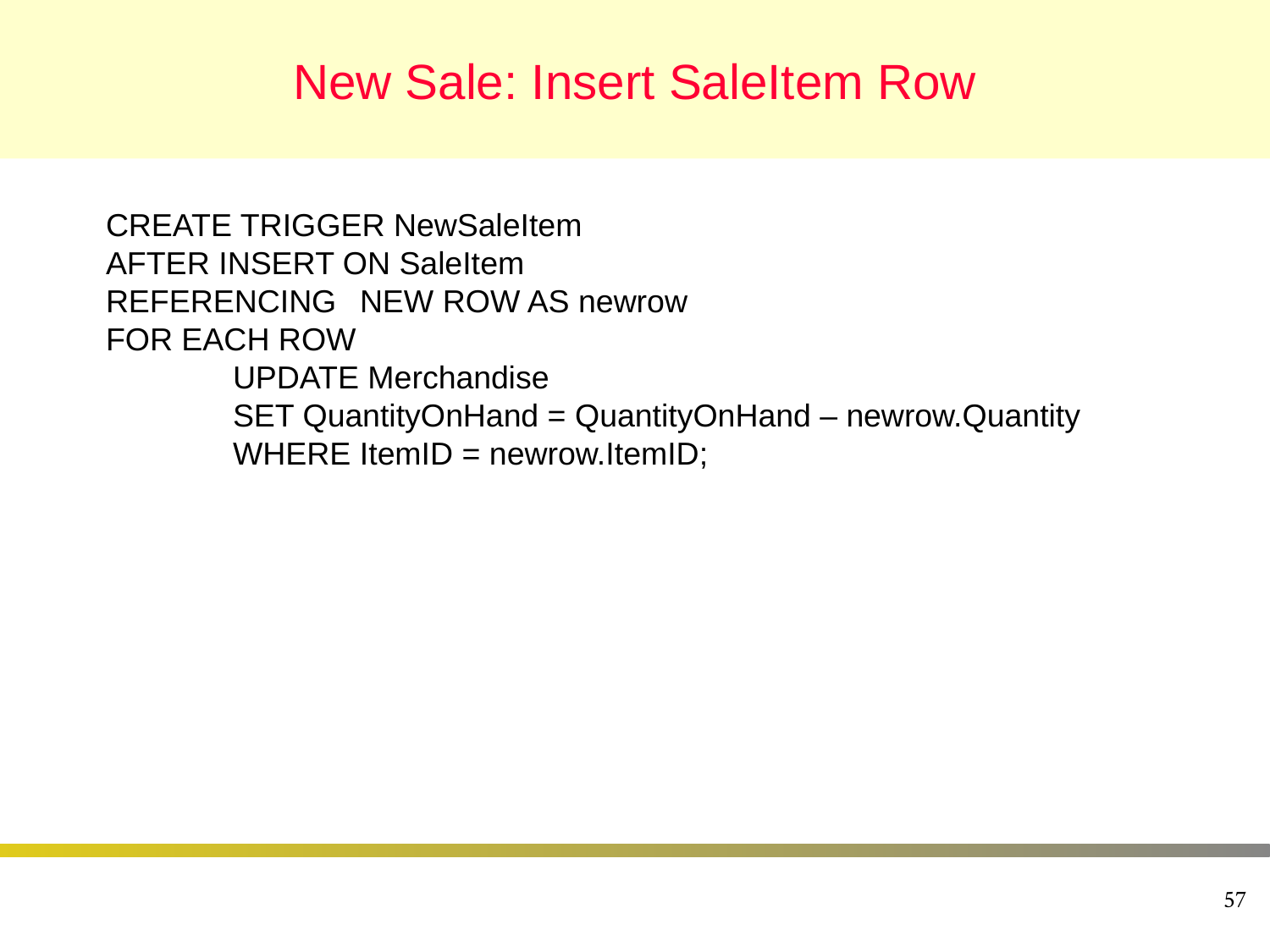

# New Sale: Insert SaleItem Row
CREATE TRIGGER NewSaleItem
AFTER INSERT ON SaleItem
REFERENCING	NEW ROW AS newrow
FOR EACH ROW
	UPDATE Merchandise
	SET QuantityOnHand = QuantityOnHand – newrow.Quantity
	WHERE ItemID = newrow.ItemID;
57